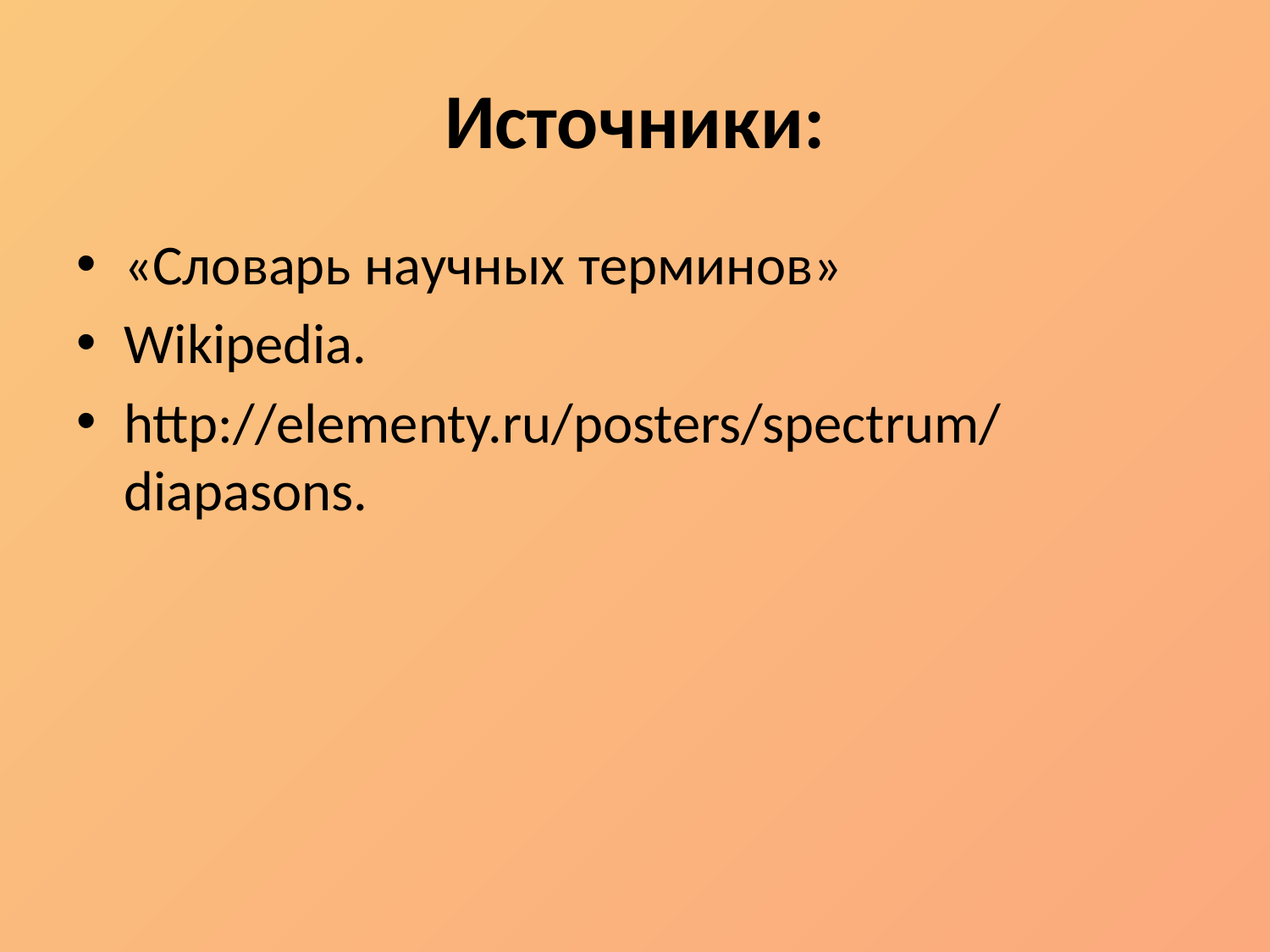

# Источники:
«Словарь научных терминов»
Wikipedia.
http://elementy.ru/posters/spectrum/diapasons.